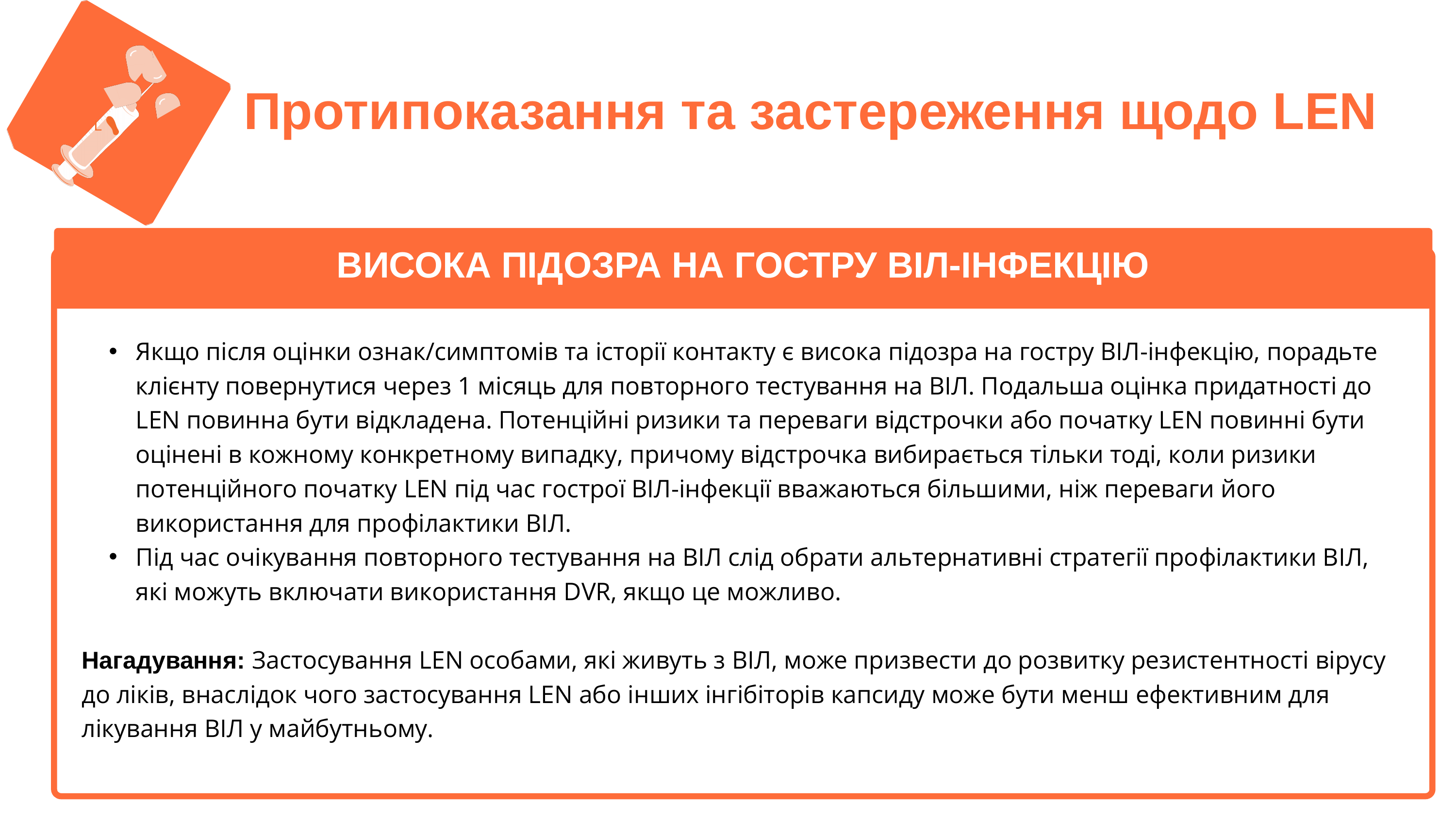

L
Протипоказання та застереження щодо LEN

ВИСОКА ПІДОЗРА НА ГОСТРУ ВІЛ-ІНФЕКЦІЮ

Якщо після оцінки ознак/симптомів та історії контакту є висока підозра на гостру ВІЛ-інфекцію, порадьте клієнту повернутися через 1 місяць для повторного тестування на ВІЛ. Подальша оцінка придатності до LEN повинна бути відкладена. Потенційні ризики та переваги відстрочки або початку LEN повинні бути оцінені в кожному конкретному випадку, причому відстрочка вибирається тільки тоді, коли ризики потенційного початку LEN під час гострої ВІЛ-інфекції вважаються більшими, ніж переваги його використання для профілактики ВІЛ.
Під час очікування повторного тестування на ВІЛ слід обрати альтернативні стратегії профілактики ВІЛ, які можуть включати використання DVR, якщо це можливо.

Нагадування: Застосування LEN особами, які живуть з ВІЛ, може призвести до розвитку резистентності вірусу до ліків, внаслідок чого застосування LEN або інших інгібіторів капсиду може бути менш ефективним для лікування ВІЛ у майбутньому.